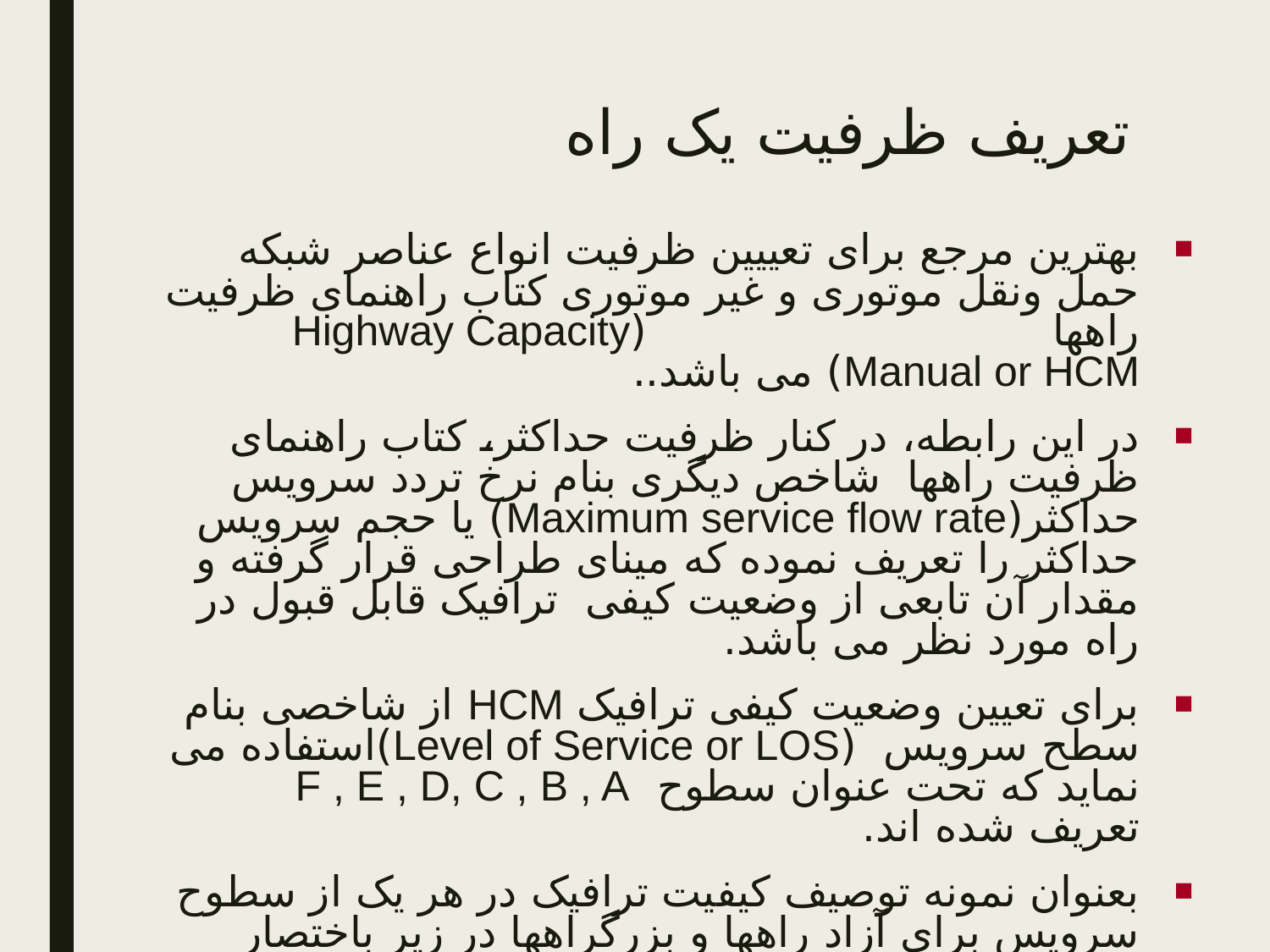

# تعریف ظرفیت یک راه
بهترین مرجع برای تعییین ظرفیت انواع عناصر شبکه حمل ونقل موتوری و غیر موتوری کتاب راهنمای ظرفیت راهها                              (Highway Capacity Manual or HCM) می باشد..
در این رابطه، در کنار ظرفیت حداکثر، کتاب راهنمای ظرفیت راهها  شاخص دیگری بنام نرخ تردد سرویس حداکثر(Maximum service flow rate) یا حجم سرویس حداکثر را تعریف نموده که مینای طراحی قرار گرفته و مقدار آن تابعی از وضعیت کیفی  ترافیک قابل قبول در راه مورد نظر می باشد.
برای تعیین وضعیت کیفی ترافیک HCM از شاخصی بنام سطح سرویس  (Level of Service or LOS)استفاده می نماید که تحت عنوان سطوح  F , E , D, C , B , A  تعریف شده اند.
بعنوان نمونه توصیف کیفیت ترافیک در هر یک از سطوح سرویس برای آزاد راهها و بزرگراهها در زیر باختصار تشریح شده اند.